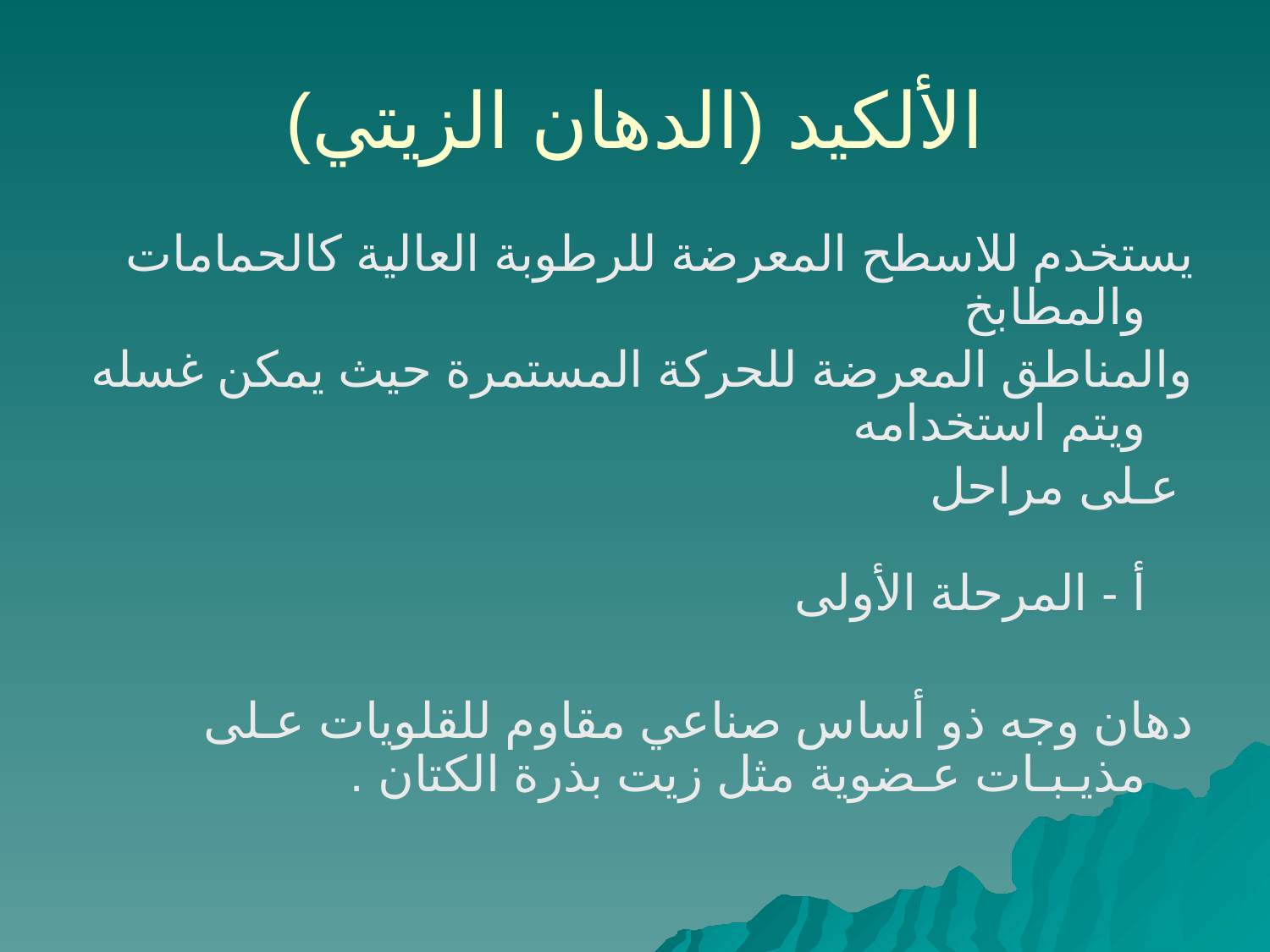

# الألكيد (الدهان الزيتي)
يستخدم للاسطح المعرضة للرطوبة العالية كالحمامات والمطابخ
والمناطق المعرضة للحركة المستمرة حيث يمكن غسله ويتم استخدامه
 عـلى مراحل
أ - المرحلة الأولى

دهان وجه ذو أساس صناعي مقاوم للقلويات عـلى مذيـبـات عـضوية مثل زيت بذرة الكتان .